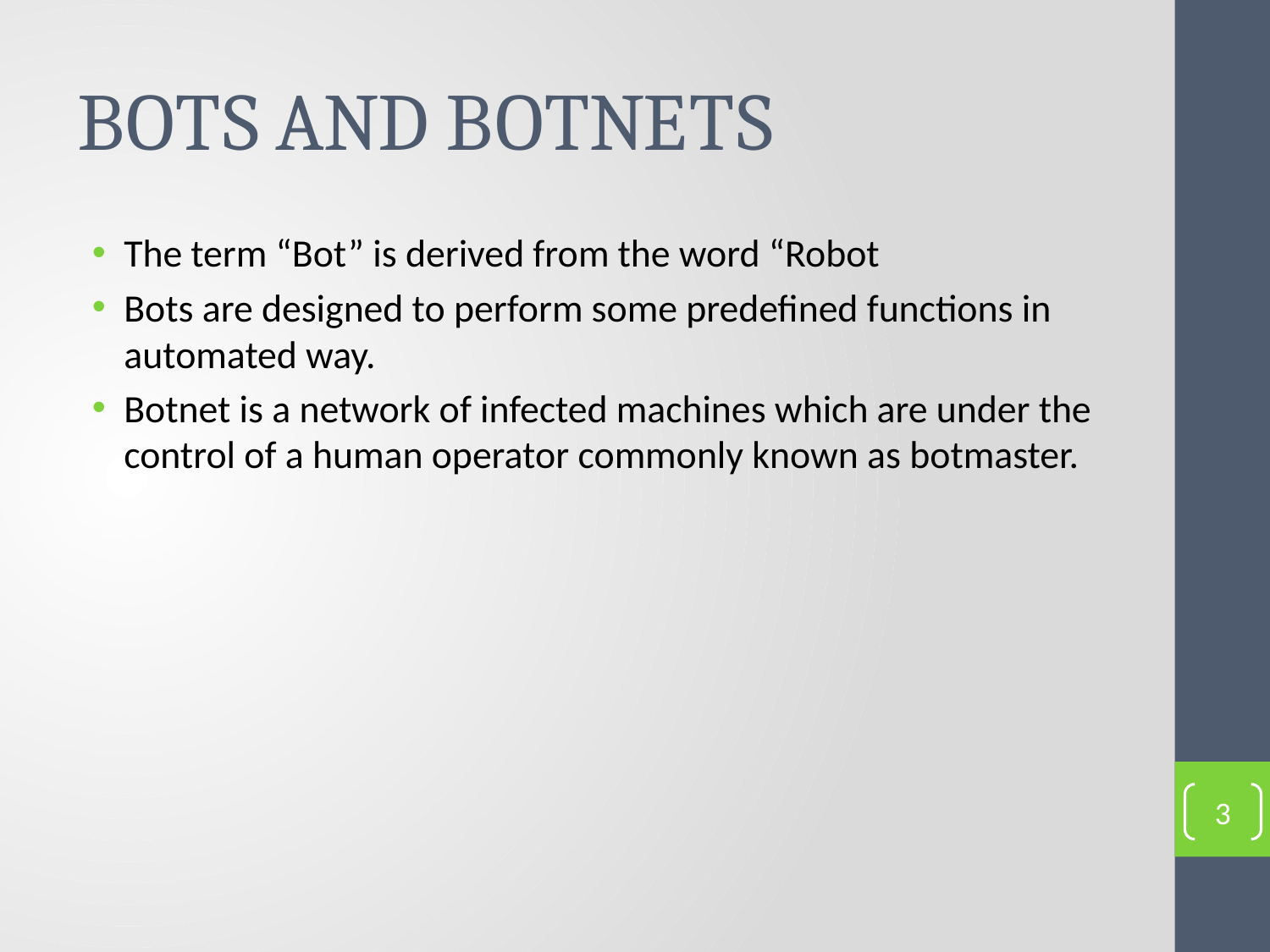

# BOTS AND BOTNETS
The term “Bot” is derived from the word “Robot
Bots are designed to perform some predefined functions in automated way.
Botnet is a network of infected machines which are under the control of a human operator commonly known as botmaster.
3